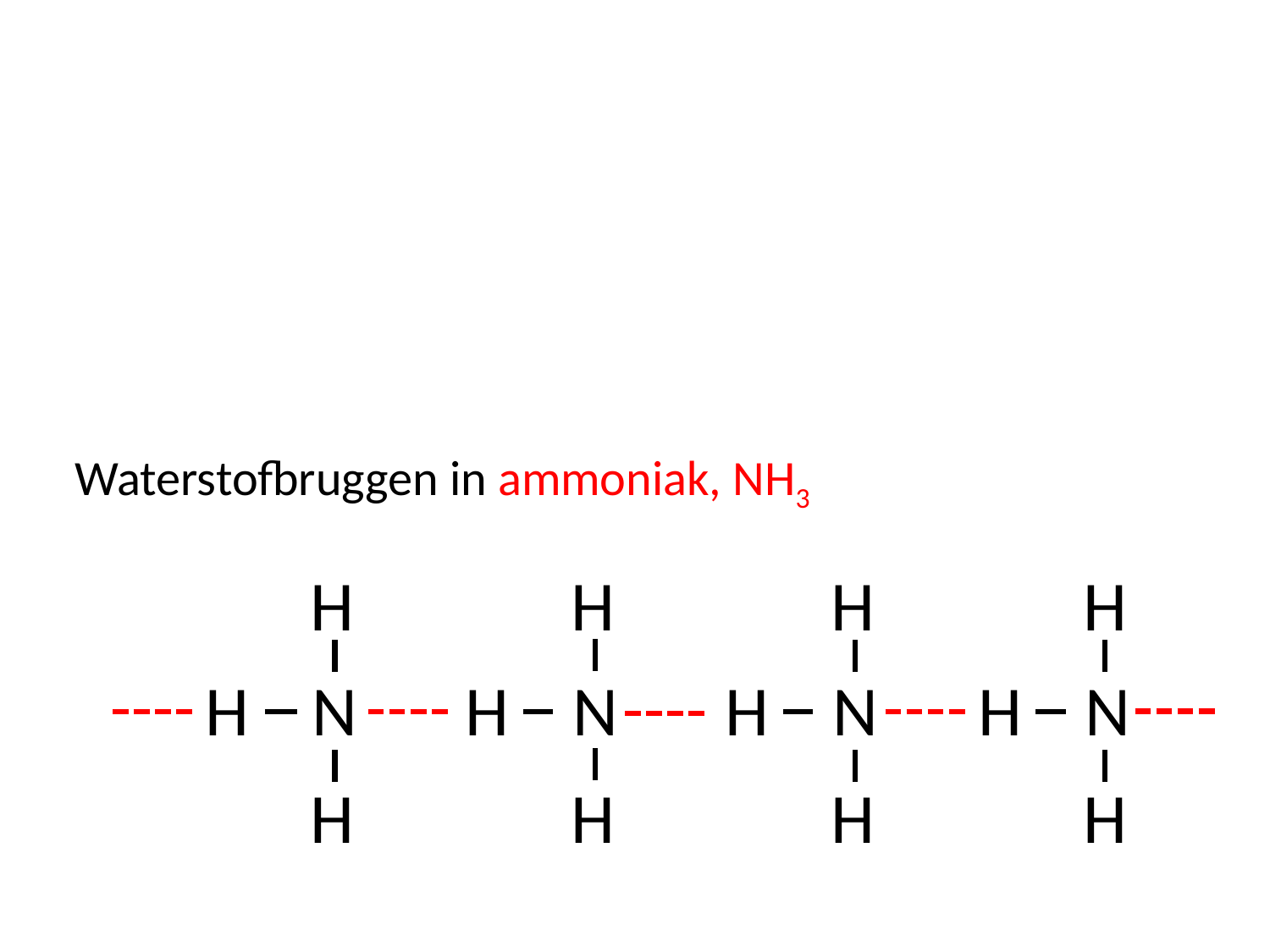

Waterstofbruggen in ammoniak, NH3

H
H
H
H
H    N
H    N
H    N
H    N
H
H
H
H